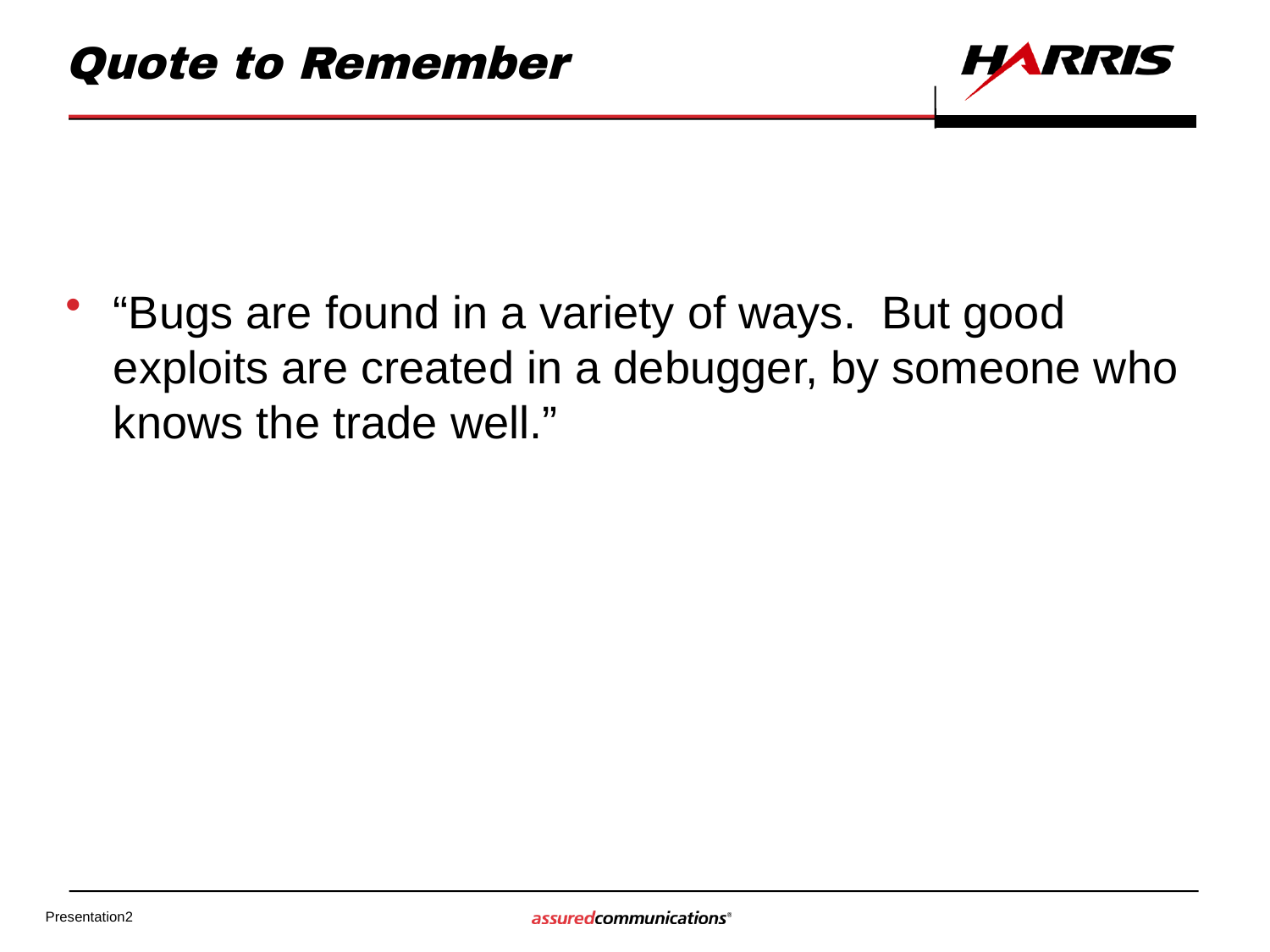

# Quote to Remember

“Bugs are found in a variety of ways.  But good exploits are created in a debugger, by someone who knows the trade well.”